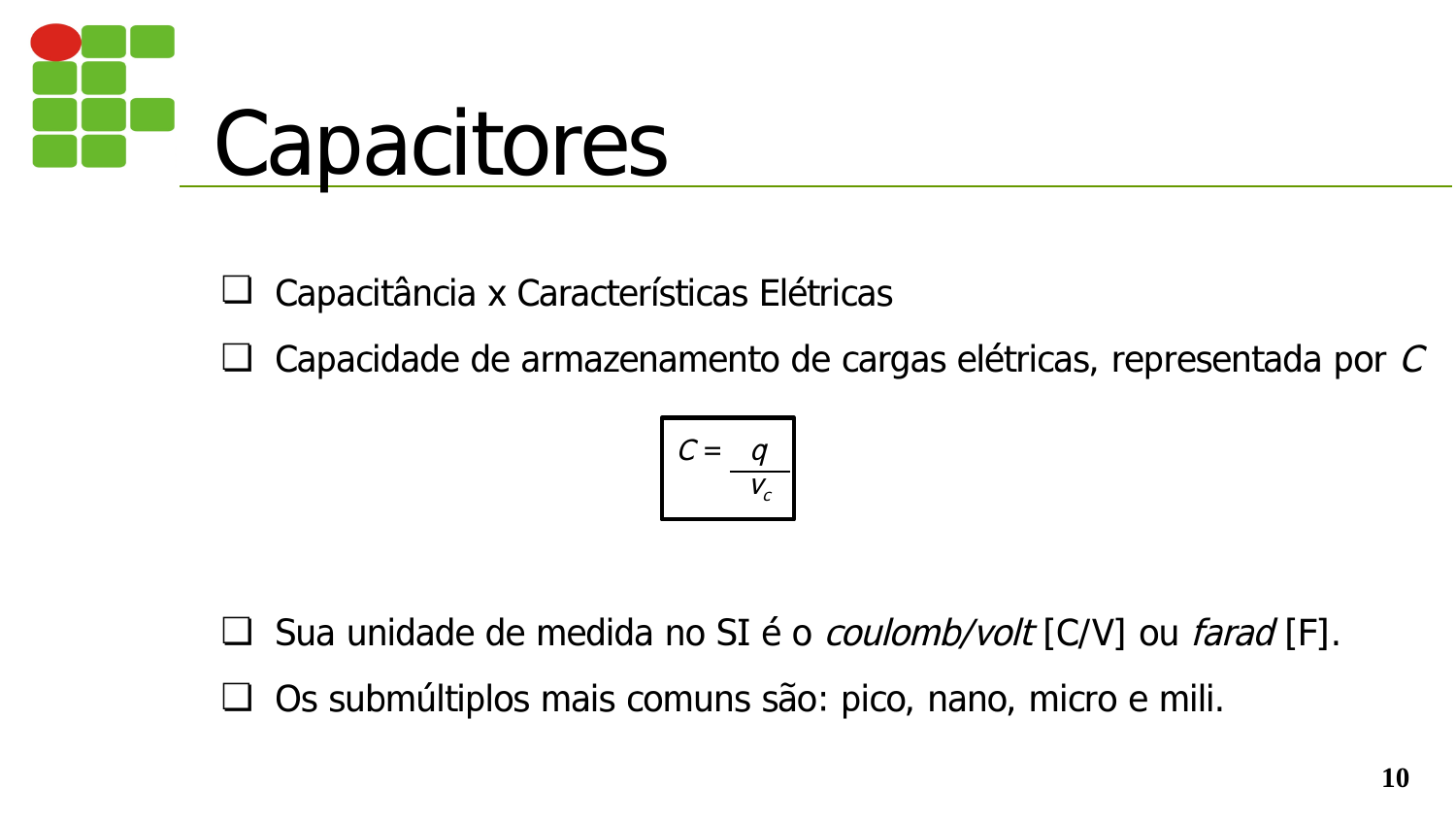

# Capacitores
Capacitância x Características Elétricas
Capacidade de armazenamento de cargas elétricas, representada por C
C =   q
        vc

Sua unidade de medida no SI é o coulomb/volt [C/V] ou farad [F].
Os submúltiplos mais comuns são: pico, nano, micro e mili.
10